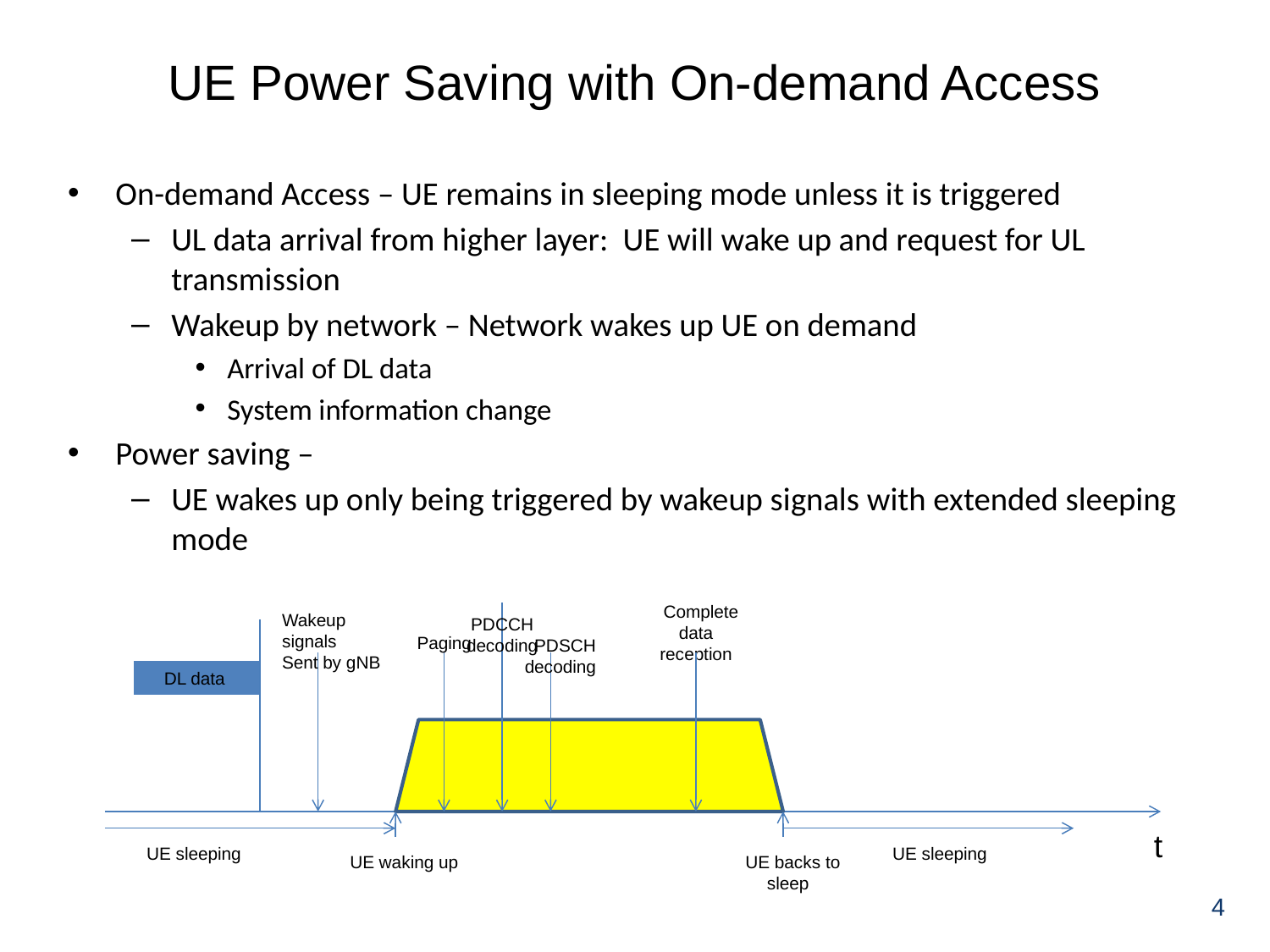

# UE Power Saving with On-demand Access
On-demand Access – UE remains in sleeping mode unless it is triggered
UL data arrival from higher layer:  UE will wake up and request for UL transmission
Wakeup by network – Network wakes up UE on demand
Arrival of DL data
System information change
Power saving –
UE wakes up only being triggered by wakeup signals with extended sleeping mode

  PDCCH decoding
  Complete data reception
Wakeup signals
Sent by gNB
  Paging
  PDSCH decoding
DL data

t
  UE sleeping
  UE sleeping
  UE waking up
  UE backs to sleep
4